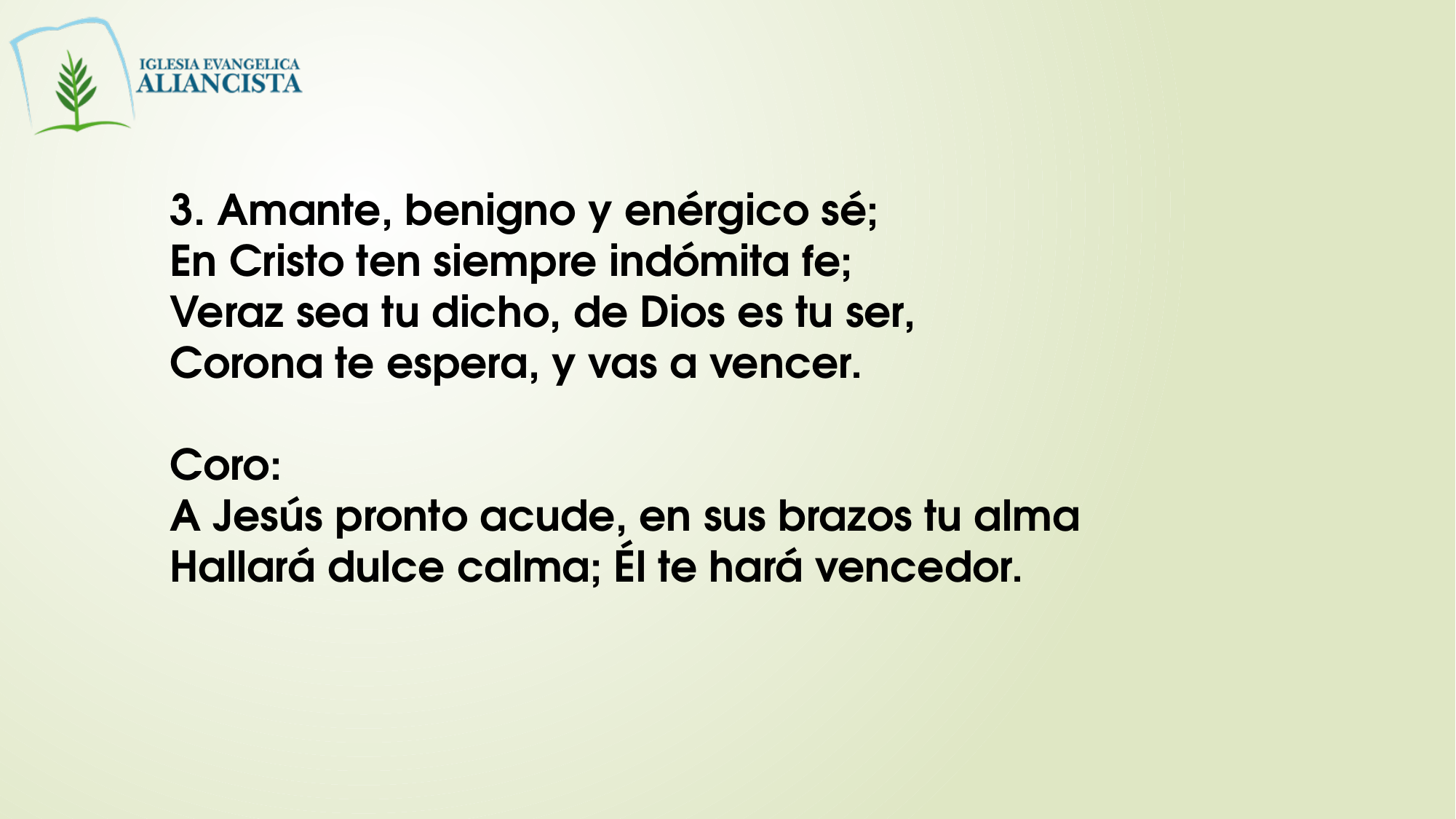

3. Amante, benigno y enérgico sé;
En Cristo ten siempre indómita fe;
Veraz sea tu dicho, de Dios es tu ser,
Corona te espera, y vas a vencer.

Coro:
A Jesús pronto acude, en sus brazos tu alma
Hallará dulce calma; Él te hará vencedor.